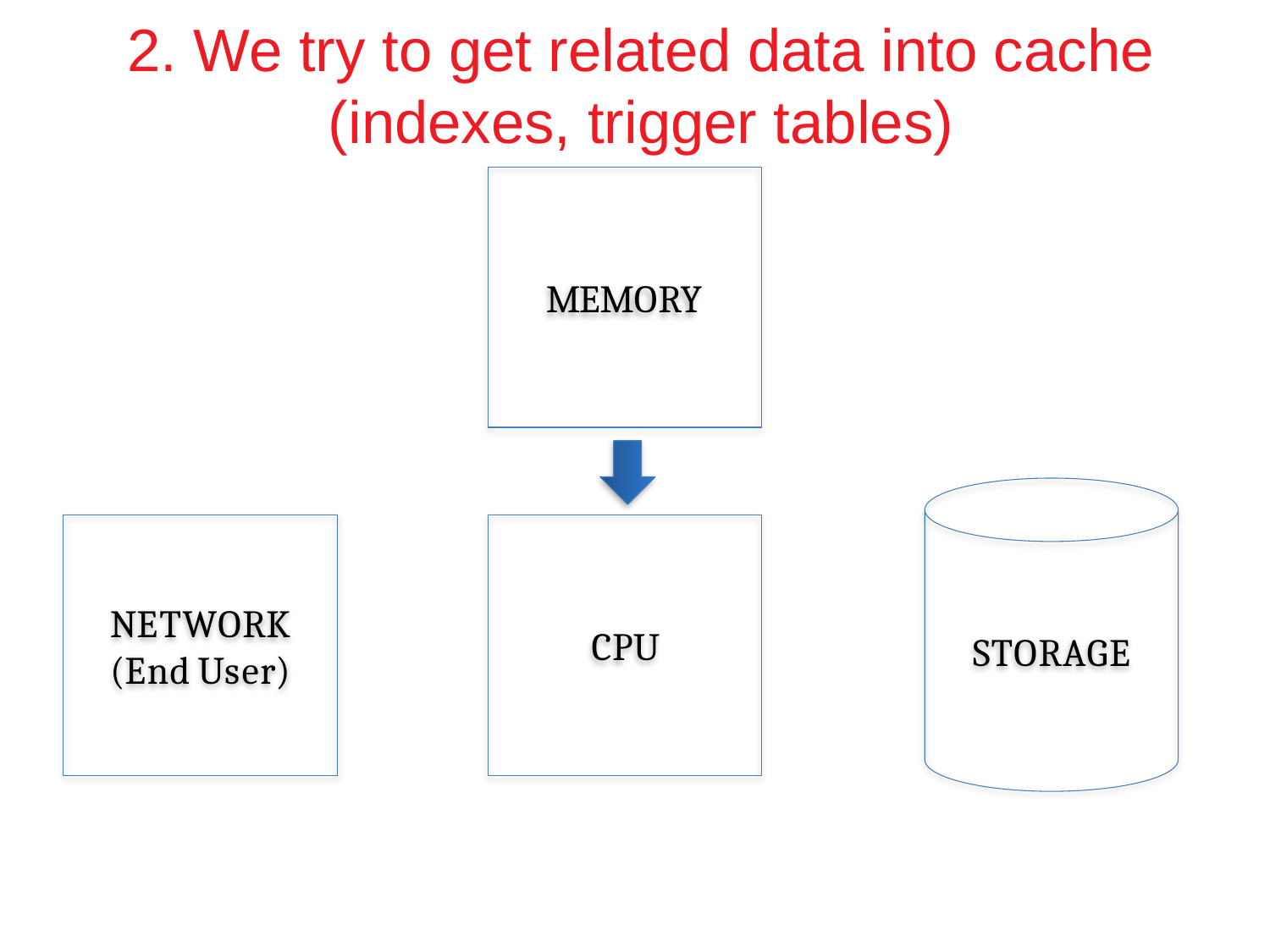

# 2. We try to get related data into cache (indexes, trigger tables)
MEMORY

STORAGE
NETWORK
(End User)
CPU